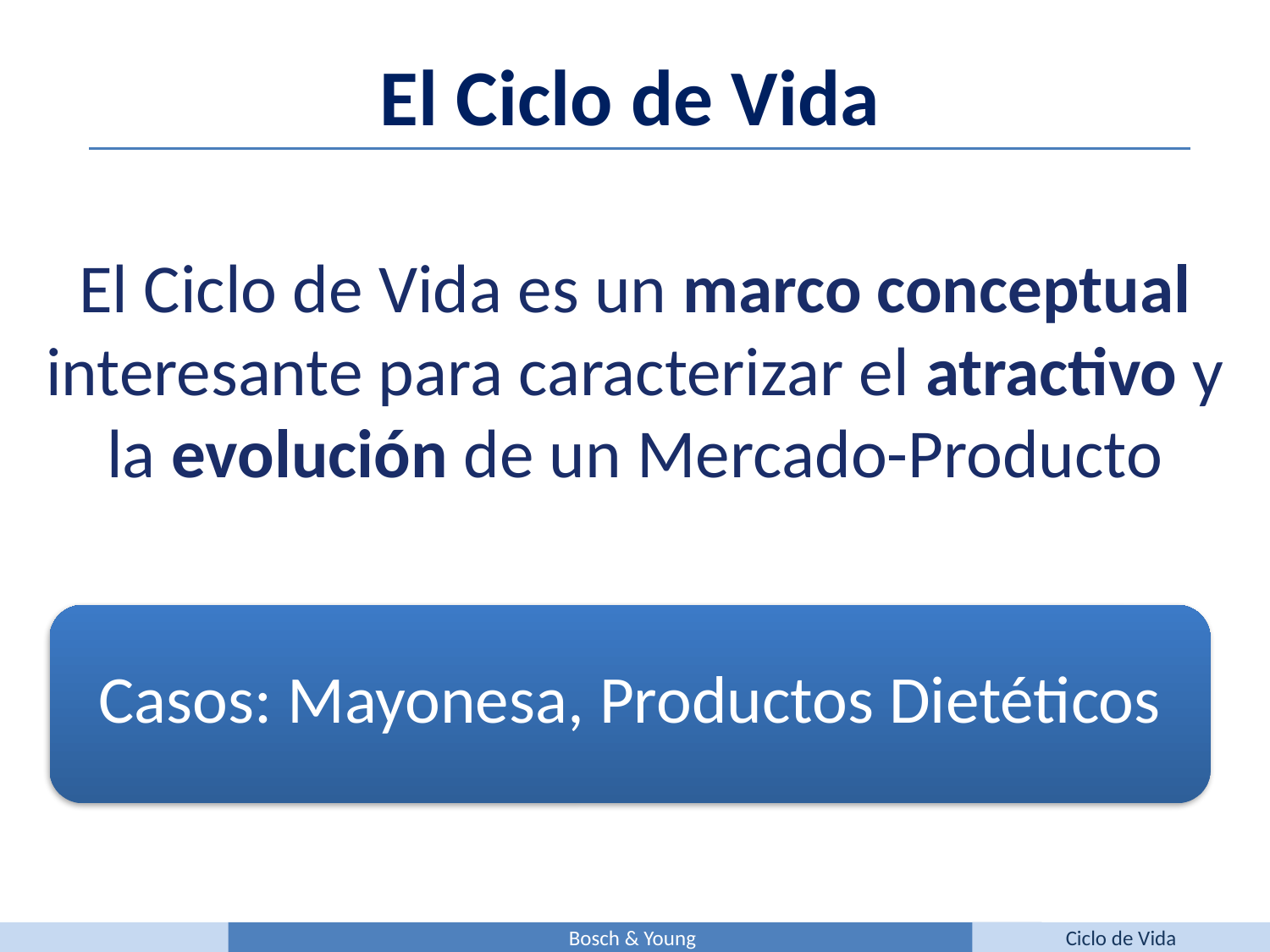

El Ciclo de Vida
El Ciclo de Vida es un marco conceptual interesante para caracterizar el atractivo y la evolución de un Mercado-Producto

Casos: Mayonesa, Productos Dietéticos

Bosch & Young
Ciclo de Vida